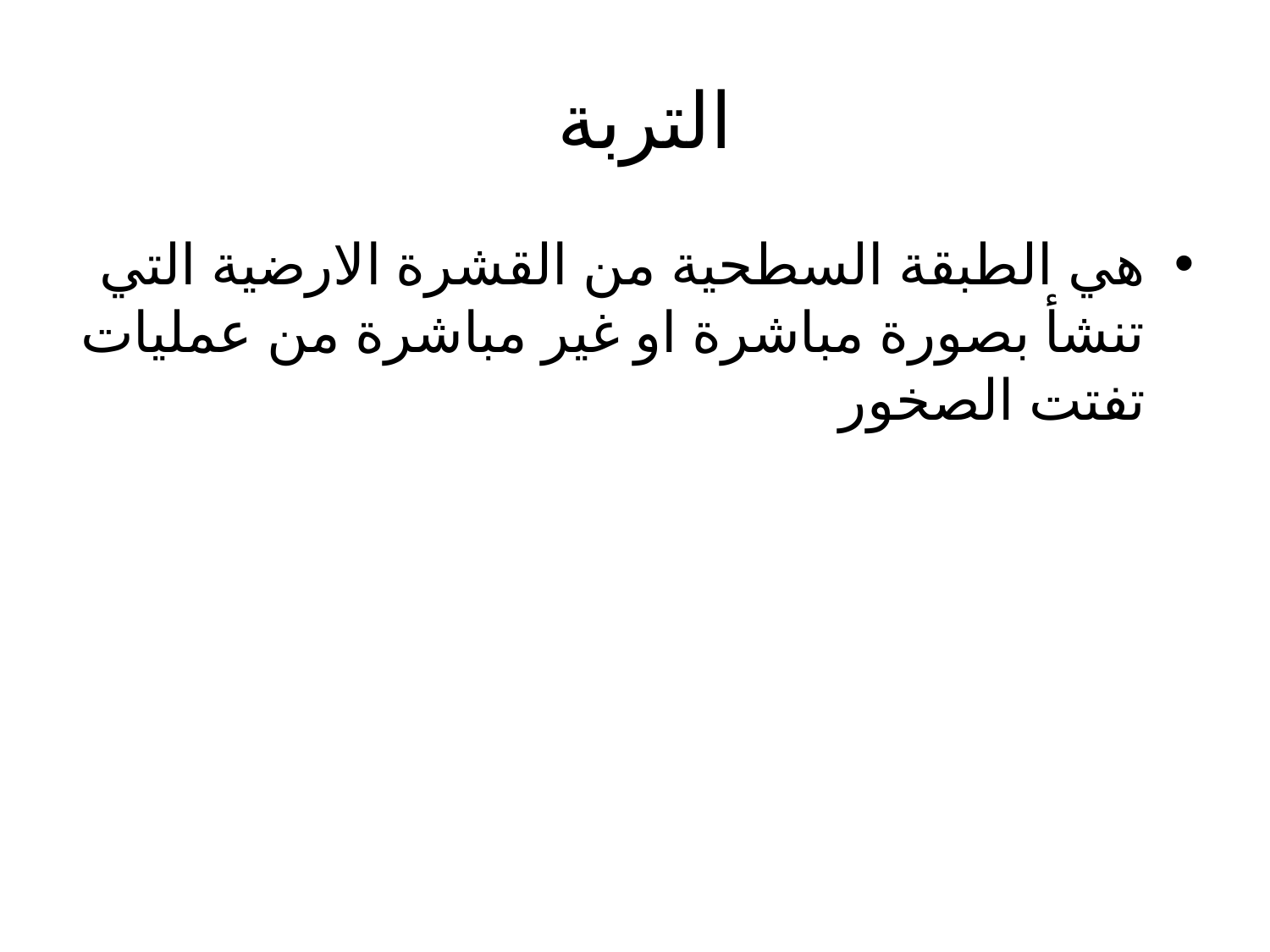

# التربة
هي الطبقة السطحية من القشرة الارضية التي تنشأ بصورة مباشرة او غير مباشرة من عمليات تفتت الصخور